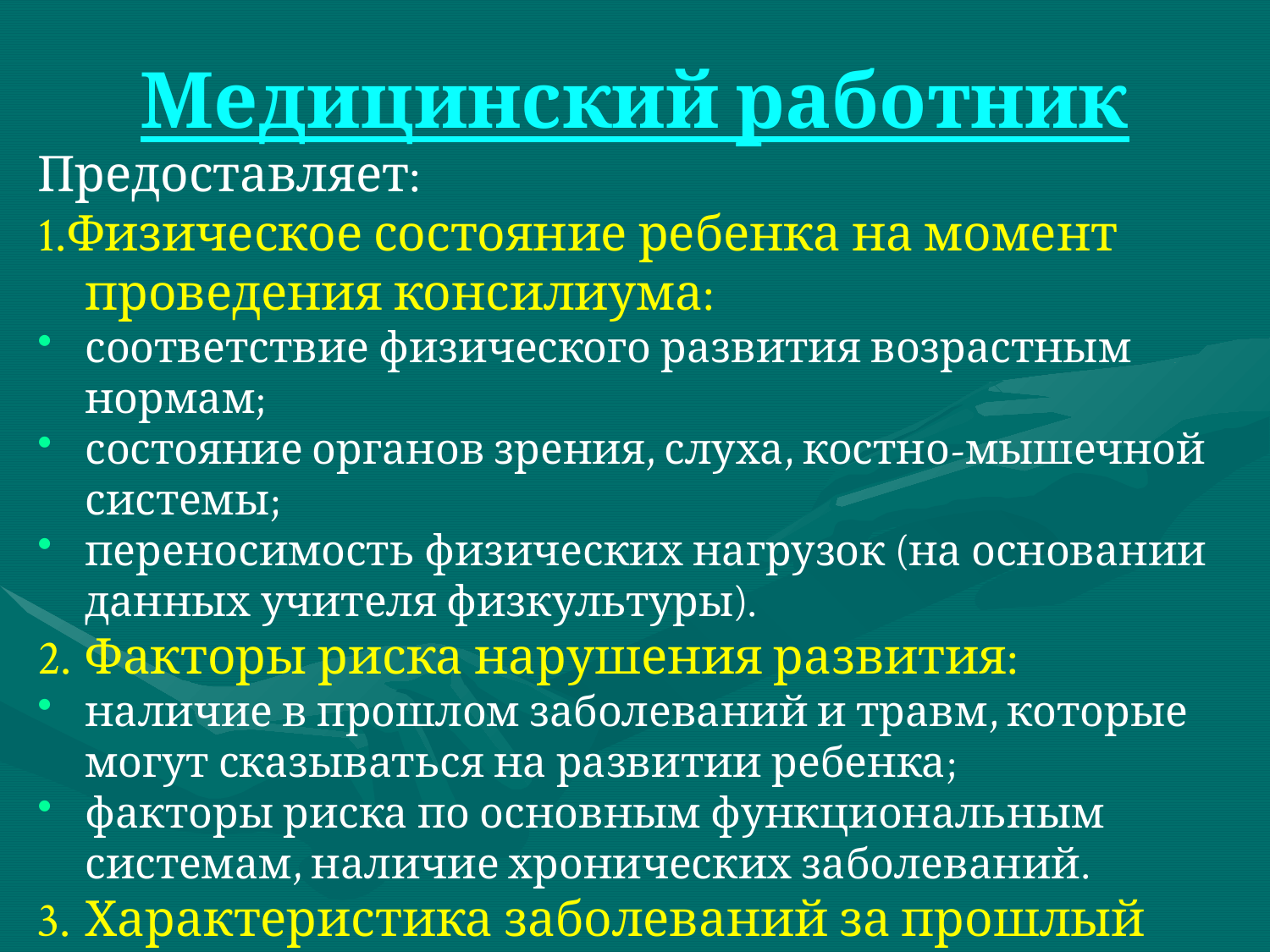

# Медицинский работник
Предоставляет:
1.Физическое состояние ребенка на момент проведения консилиума:
соответствие физического развития возрастным нормам;
состояние органов зрения, слуха, костно-мышечной системы;
переносимость физических нагрузок (на основании данных учителя физкультуры).
2.	Факторы риска нарушения развития:
наличие в прошлом заболеваний и травм, которые могут сказываться на развитии ребенка;
факторы риска по основным функциональным системам, наличие хронических заболеваний.
3.	Характеристика заболеваний за прошлый учебный год и часть текущего учебного года.